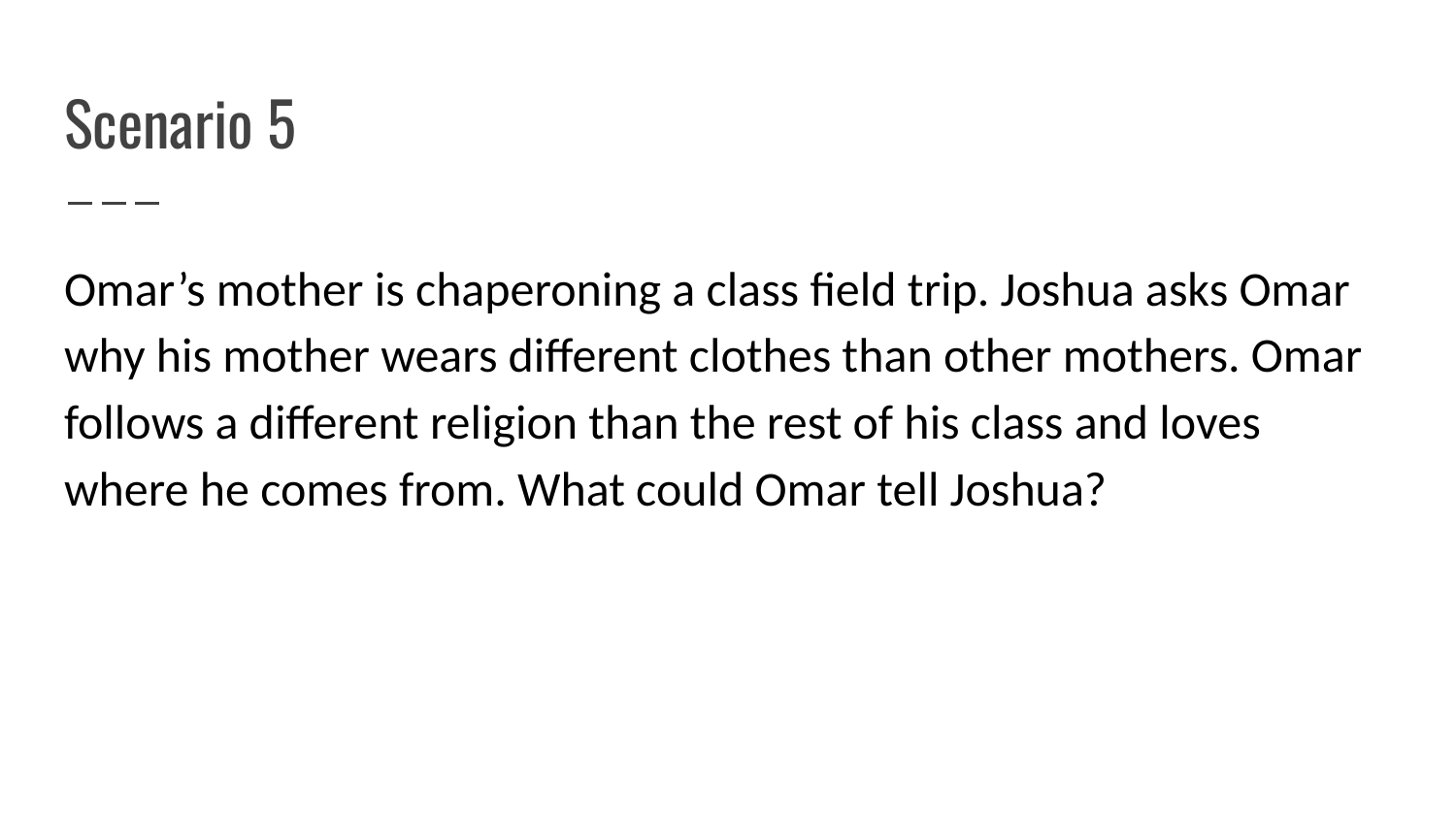

# Scenario 5
Omar’s mother is chaperoning a class field trip. Joshua asks Omar why his mother wears different clothes than other mothers. Omar follows a different religion than the rest of his class and loves where he comes from. What could Omar tell Joshua?